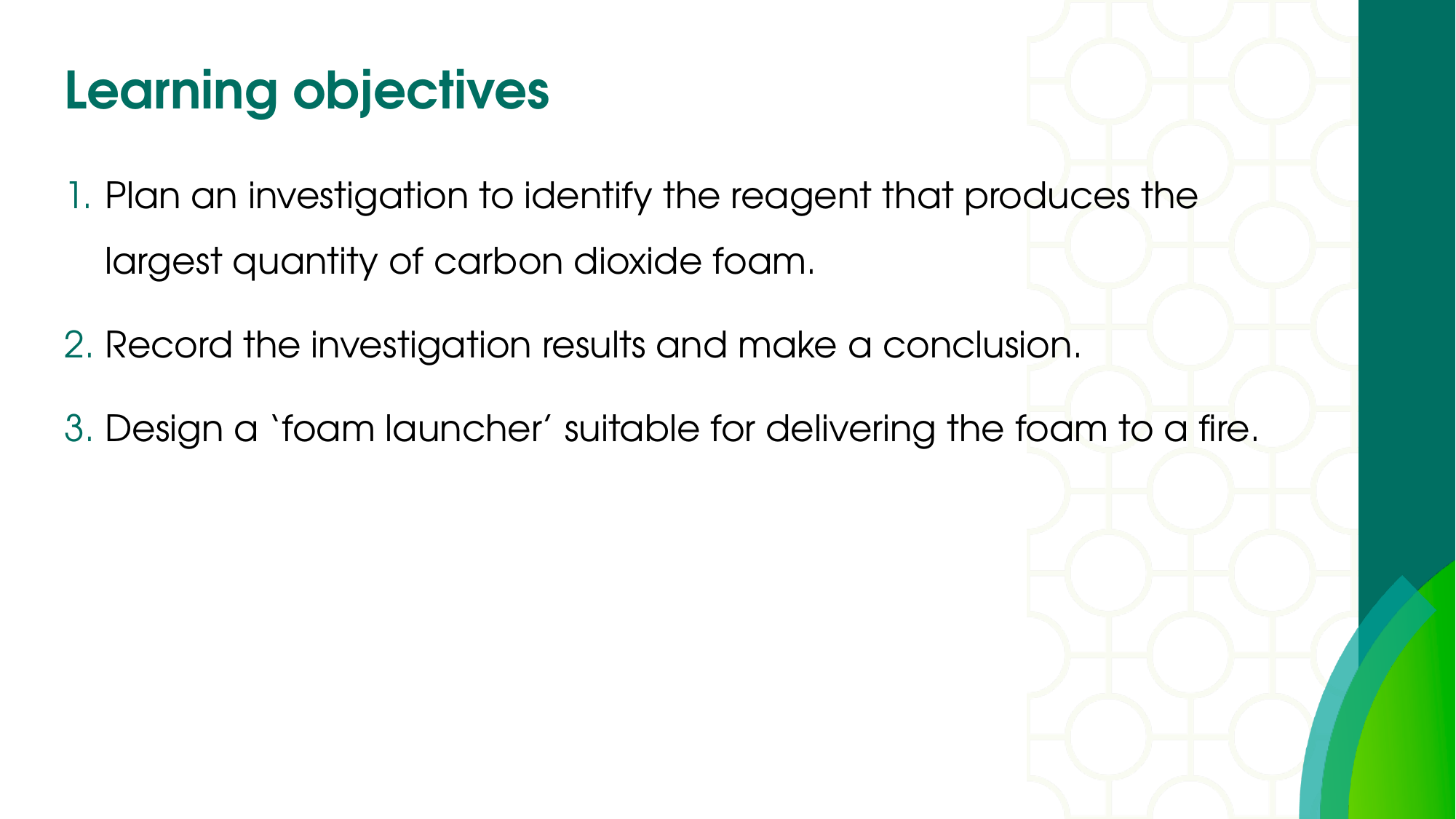

# Learning objectives
Plan an investigation to identify the reagent that produces the largest quantity of carbon dioxide foam.
Record the investigation results and make a conclusion.
Design a ‘foam launcher’ suitable for delivering the foam to a fire.